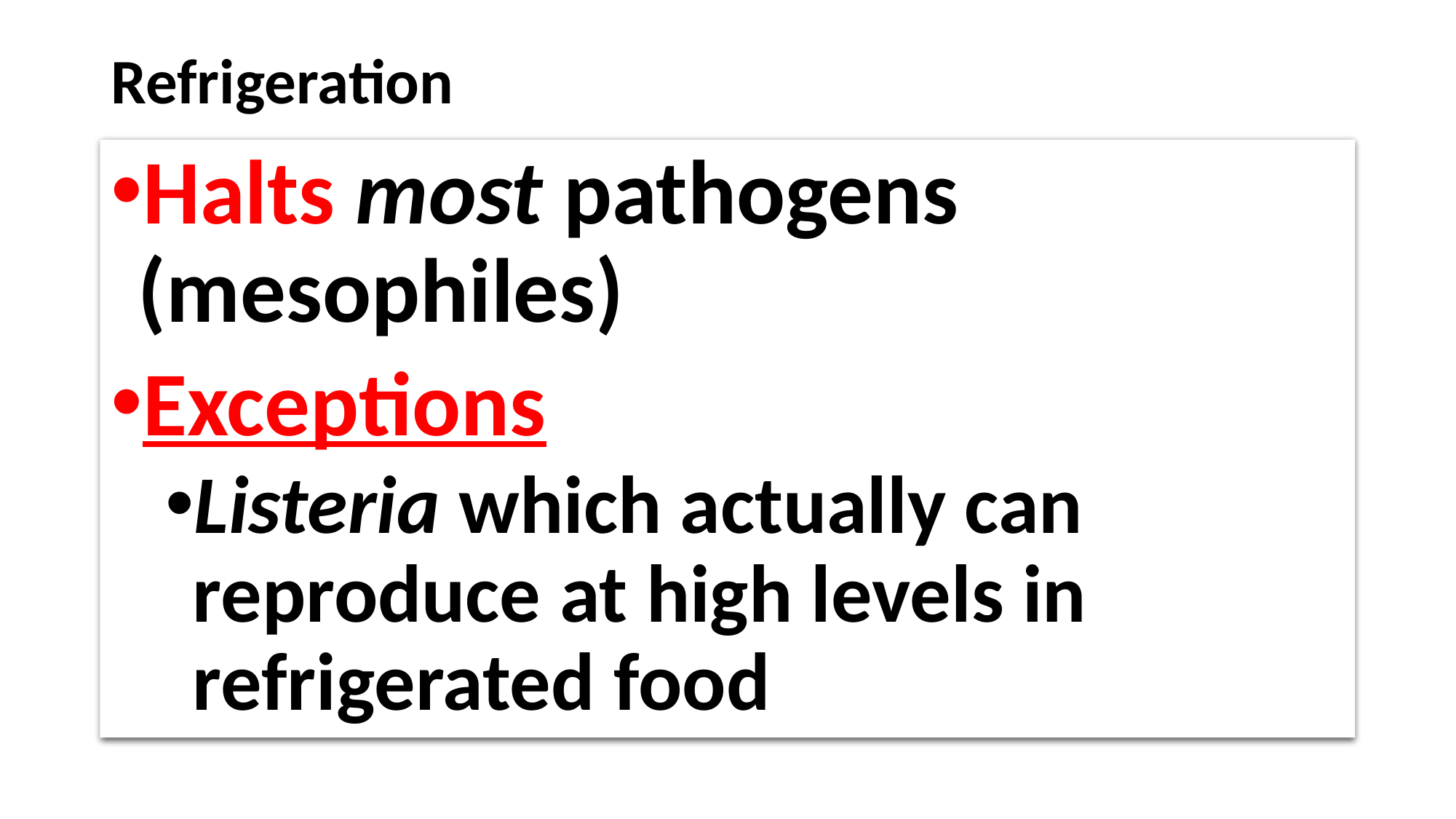

# Refrigeration
Halts most pathogens (mesophiles)
Exceptions
Listeria which actually can reproduce at high levels in refrigerated food